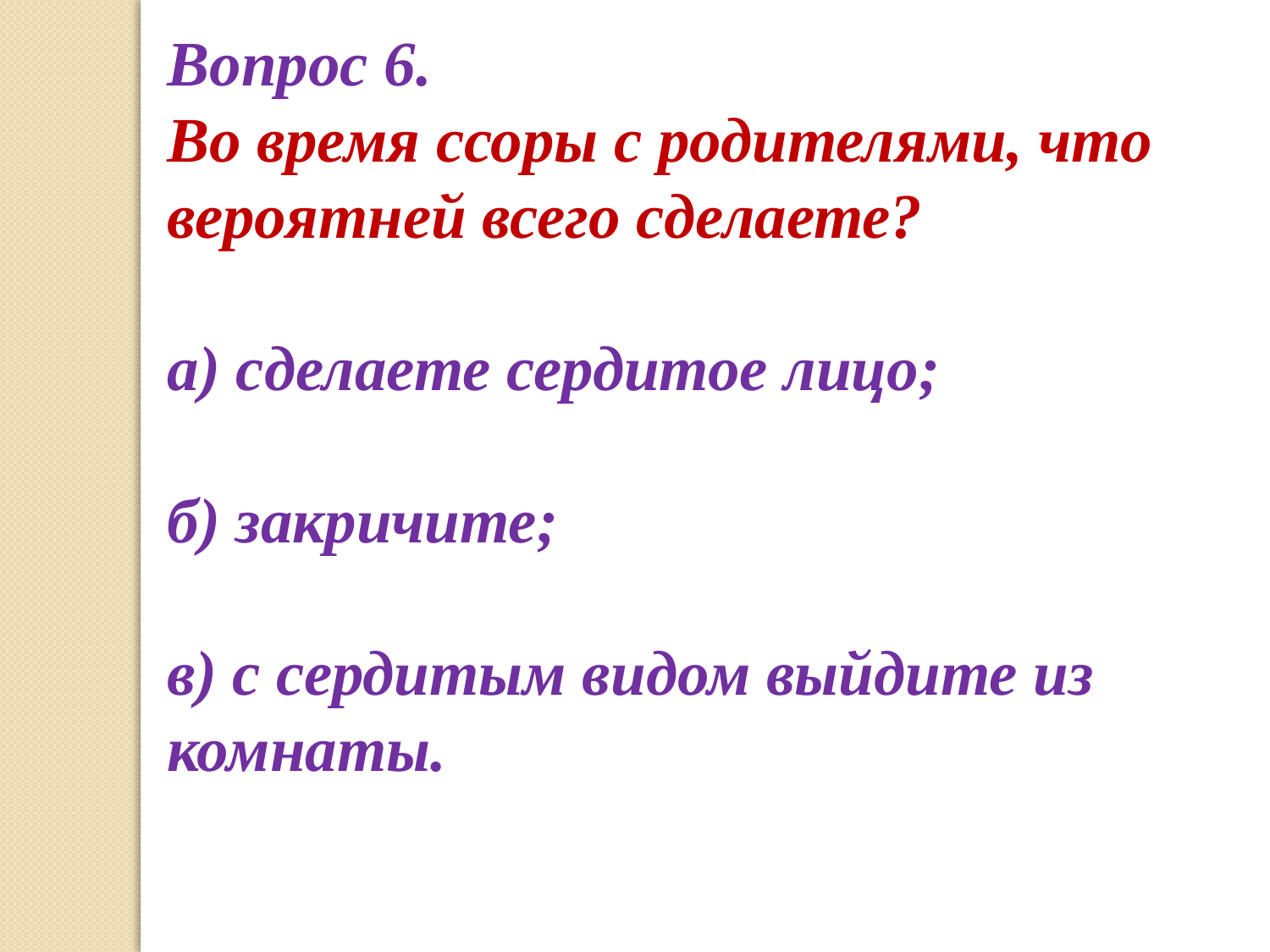

Вопрос 6.
Во время ссоры с родителями, что вероятней всего сделаете?

а) сделаете сердитое лицо;

б) закричите;

в) с сердитым видом выйдите из комнаты.